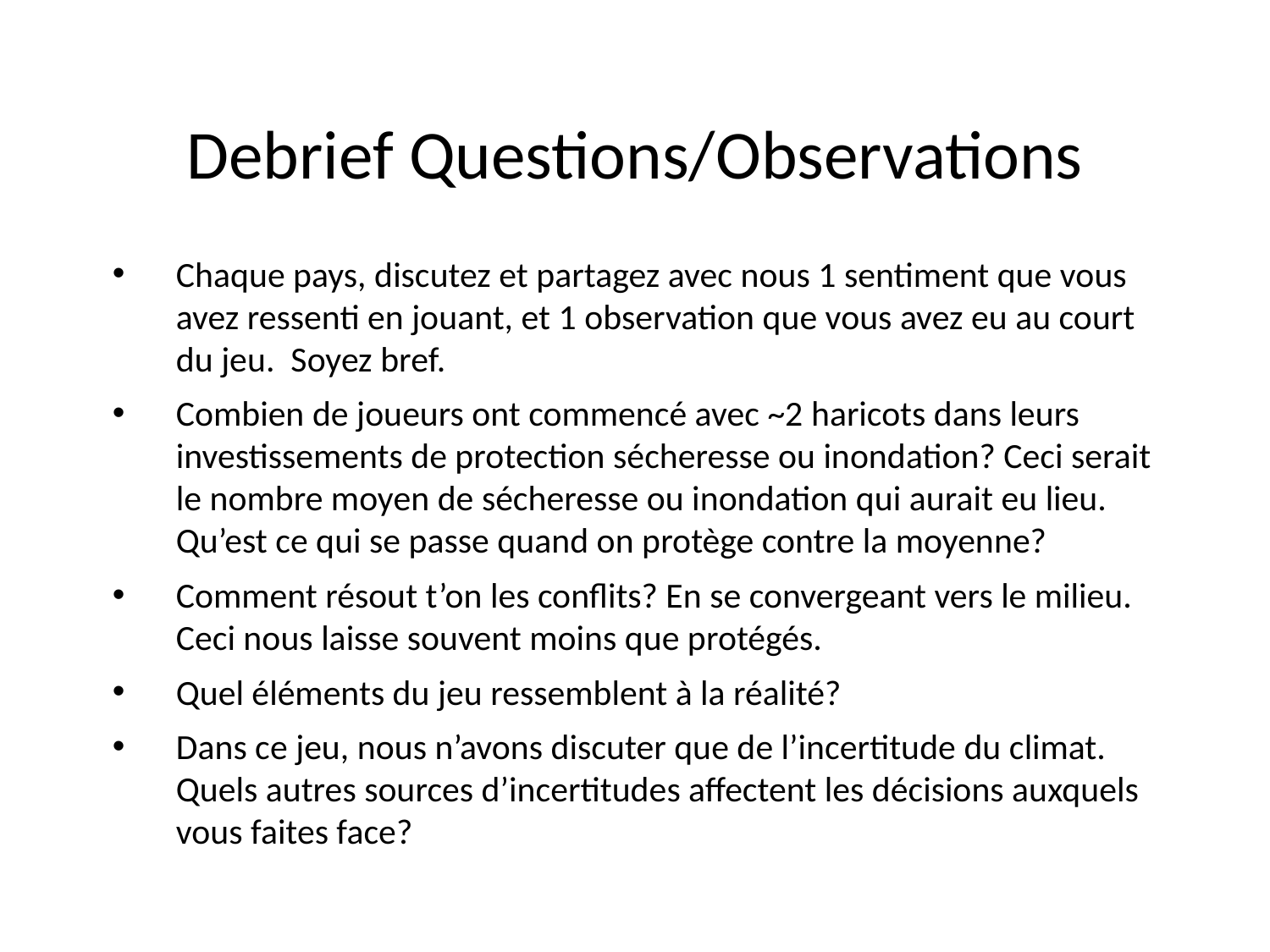

# Debrief Questions/Observations
Chaque pays, discutez et partagez avec nous 1 sentiment que vous avez ressenti en jouant, et 1 observation que vous avez eu au court du jeu.  Soyez bref.
Combien de joueurs ont commencé avec ~2 haricots dans leurs investissements de protection sécheresse ou inondation? Ceci serait le nombre moyen de sécheresse ou inondation qui aurait eu lieu. Qu’est ce qui se passe quand on protège contre la moyenne?
Comment résout t’on les conflits? En se convergeant vers le milieu. Ceci nous laisse souvent moins que protégés.
Quel éléments du jeu ressemblent à la réalité?
Dans ce jeu, nous n’avons discuter que de l’incertitude du climat. Quels autres sources d’incertitudes affectent les décisions auxquels vous faites face?